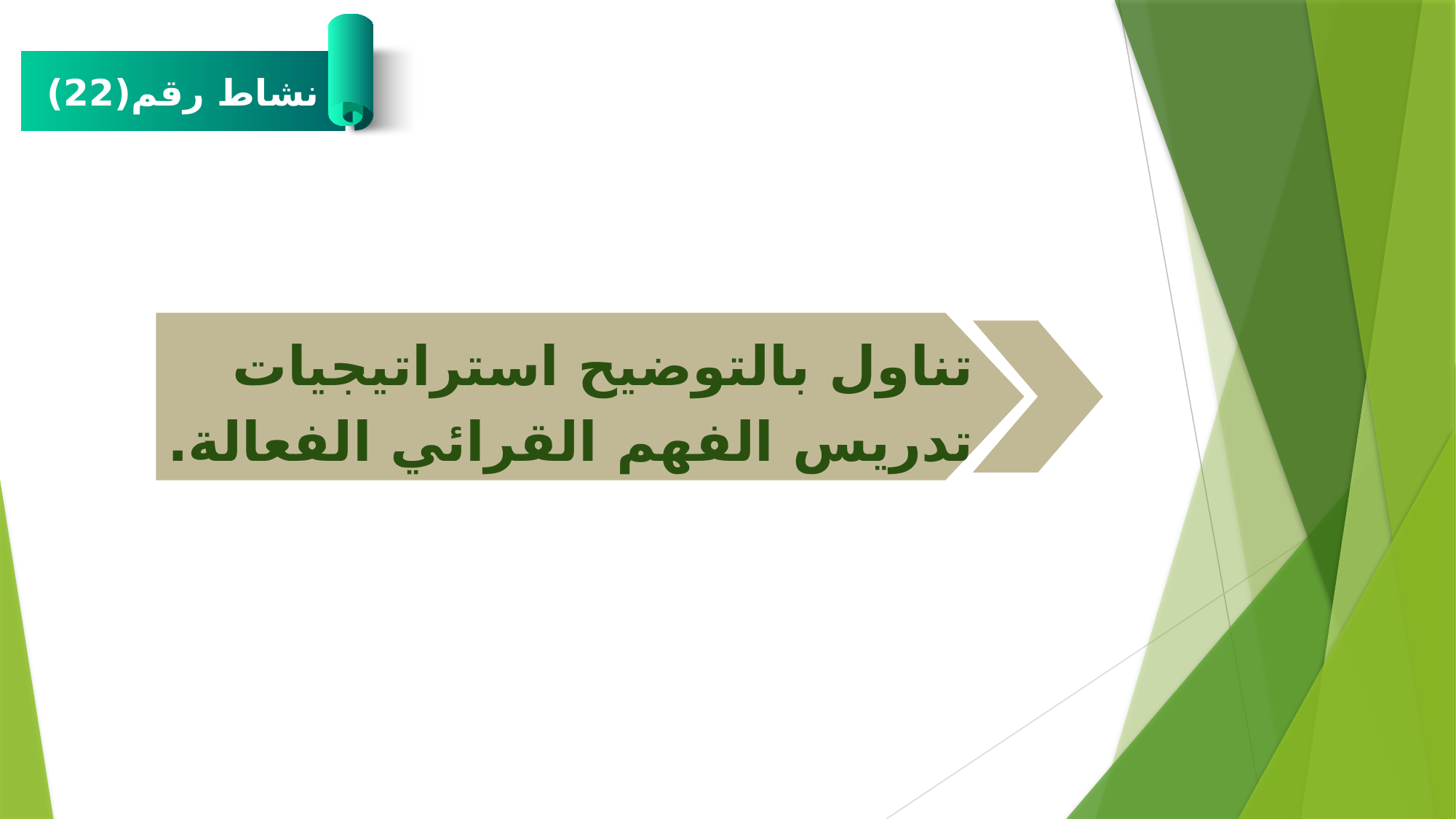

نشاط رقم(22)

تناول بالتوضيح استراتيجيات تدريس الفهم القرائي الفعالة.